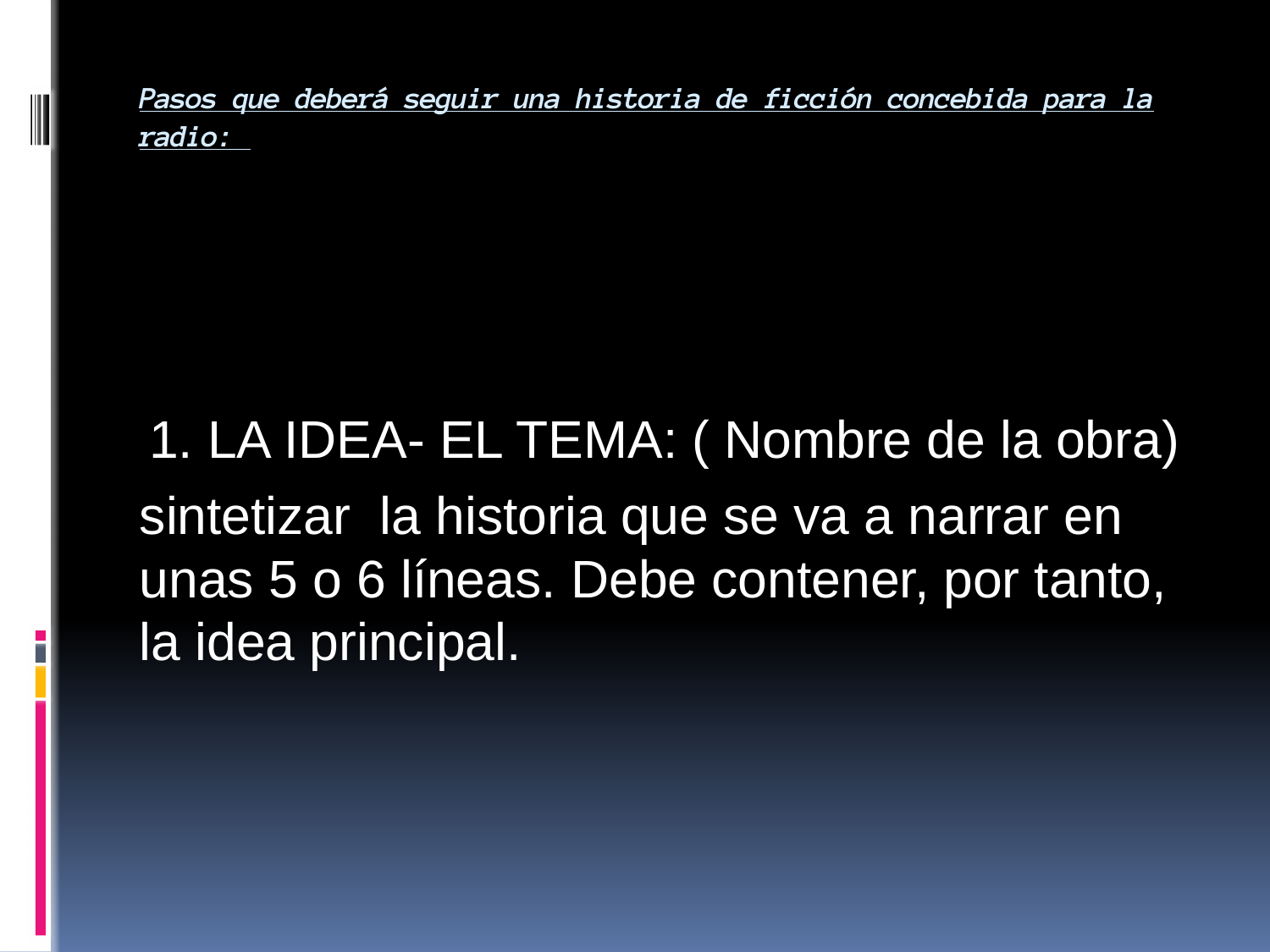

# Pasos que deberá seguir una historia de ficción concebida para la radio:

1. LA IDEA- EL TEMA: ( Nombre de la obra)
sintetizar  la historia que se va a narrar en unas 5 o 6 líneas. Debe contener, por tanto, la idea principal.